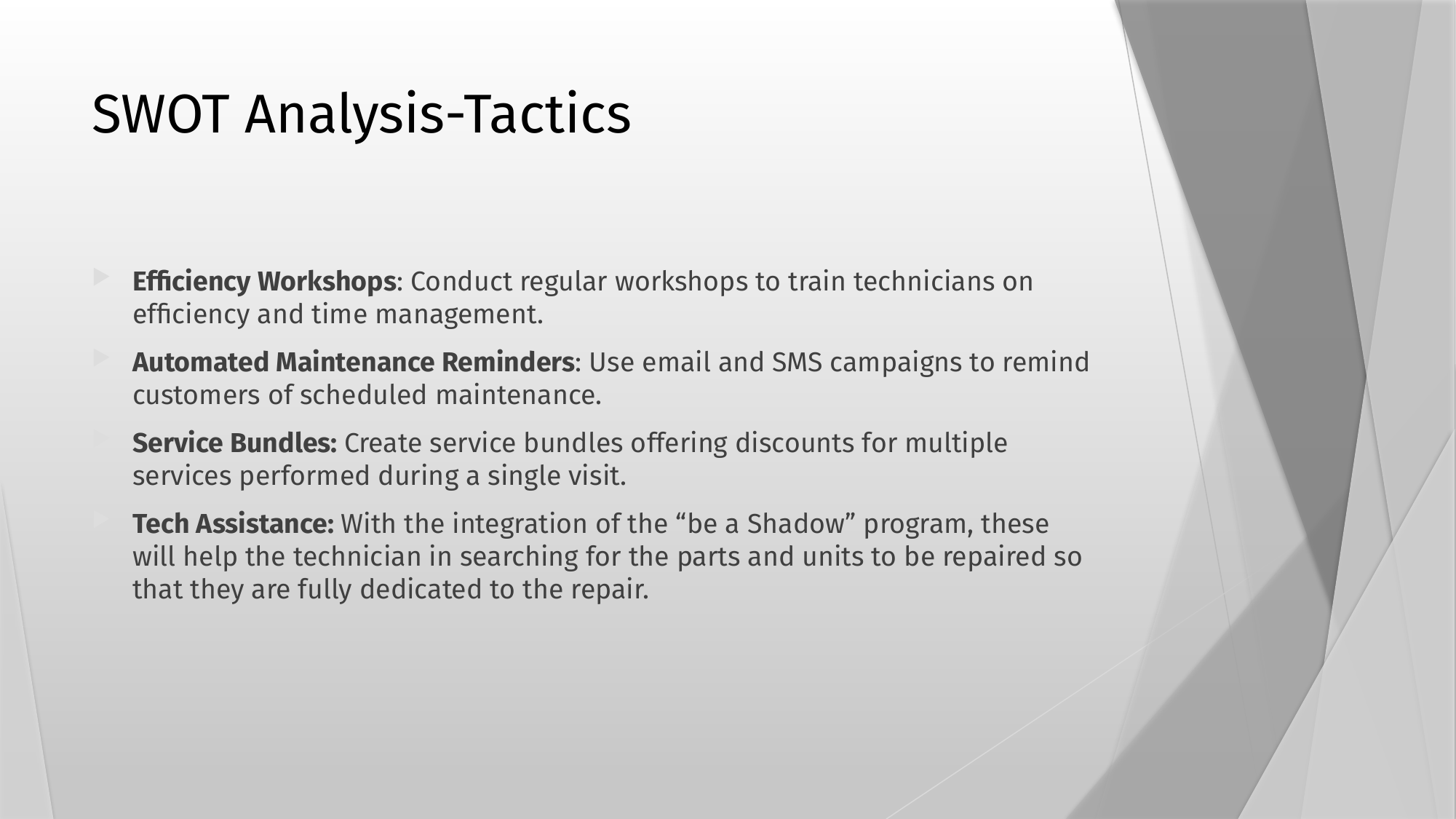

# SWOT Analysis-Tactics
Efficiency Workshops: Conduct regular workshops to train technicians on efficiency and time management.
Automated Maintenance Reminders: Use email and SMS campaigns to remind customers of scheduled maintenance.
Service Bundles: Create service bundles offering discounts for multiple services performed during a single visit.
Tech Assistance: With the integration of the “be a Shadow” program, these will help the technician in searching for the parts and units to be repaired so that they are fully dedicated to the repair.